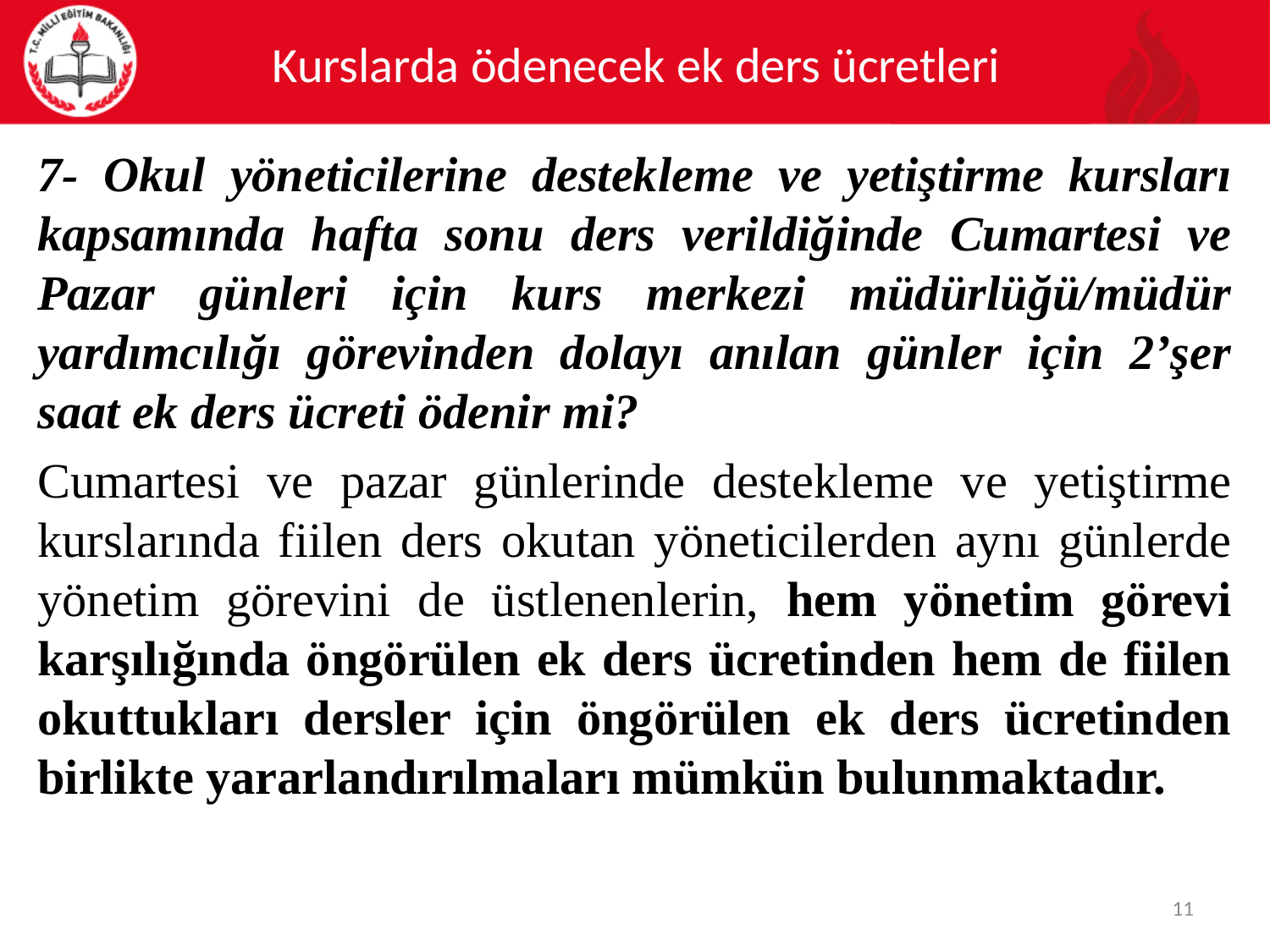

# Kurslarda ödenecek ek ders ücretleri
7- Okul yöneticilerine destekleme ve yetiştirme kursları kapsamında hafta sonu ders verildiğinde Cumartesi ve Pazar günleri için kurs merkezi müdürlüğü/müdür yardımcılığı görevinden dolayı anılan günler için 2’şer saat ek ders ücreti ödenir mi?
Cumartesi ve pazar günlerinde destekleme ve yetiştirme kurslarında fiilen ders okutan yöneticilerden aynı günlerde yönetim görevini de üstlenenlerin, hem yönetim görevi karşılığında öngörülen ek ders ücretinden hem de fiilen okuttukları dersler için öngörülen ek ders ücretinden birlikte yararlandırılmaları mümkün bulunmaktadır.

11